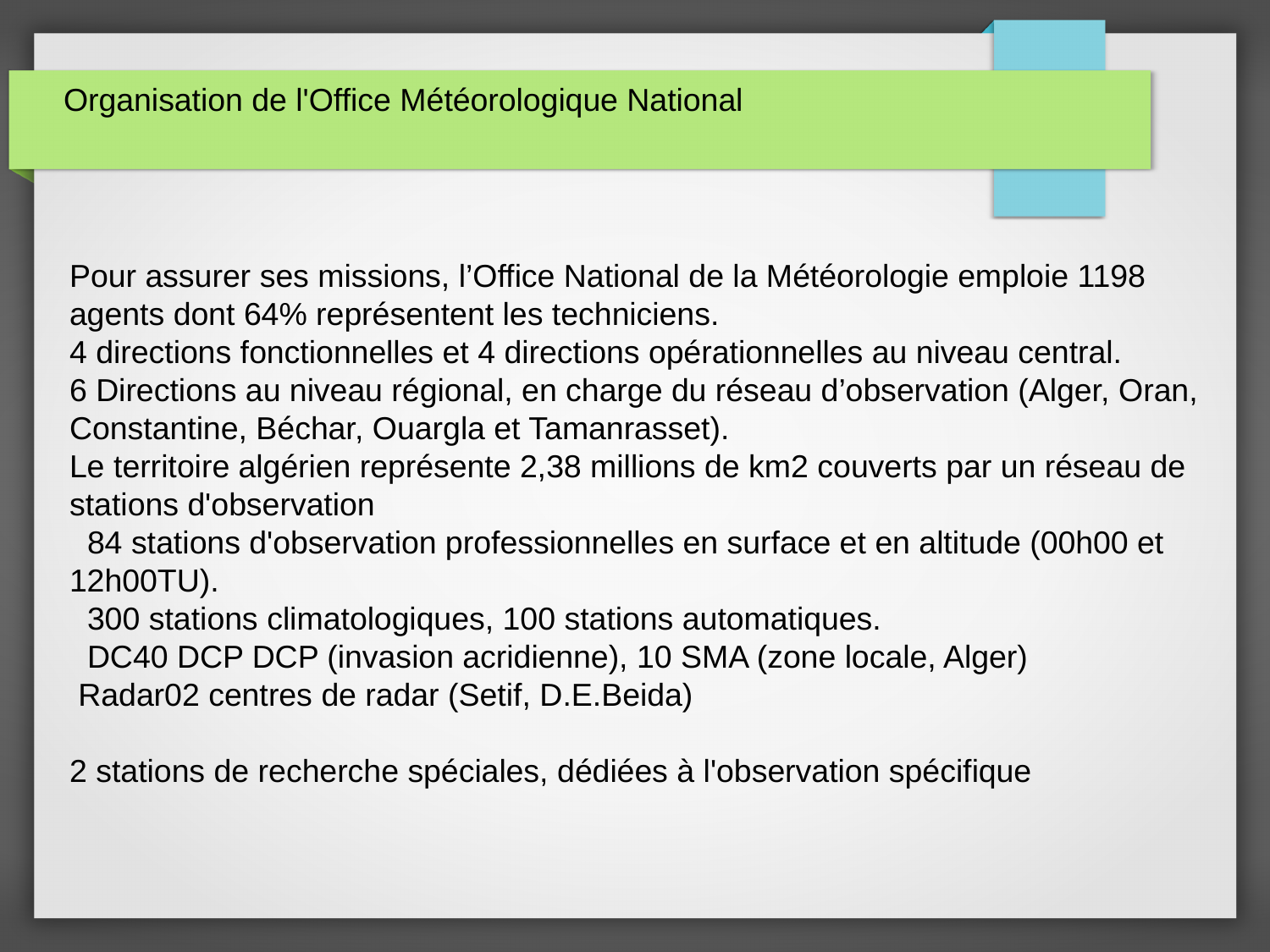

# Organisation de l'Office Météorologique National
Pour assurer ses missions, l’Office National de la Météorologie emploie 1198 agents dont 64% représentent les techniciens.
4 directions fonctionnelles et 4 directions opérationnelles au niveau central.
6 Directions au niveau régional, en charge du réseau d’observation (Alger, Oran, Constantine, Béchar, Ouargla et Tamanrasset).
Le territoire algérien représente 2,38 millions de km2 couverts par un réseau de stations d'observation
  84 stations d'observation professionnelles en surface et en altitude (00h00 et 12h00TU).
  300 stations climatologiques, 100 stations automatiques.
  DC40 DCP DCP (invasion acridienne), 10 SMA (zone locale, Alger)
 Radar02 centres de radar (Setif, D.E.Beida)

2 stations de recherche spéciales, dédiées à l'observation spécifique